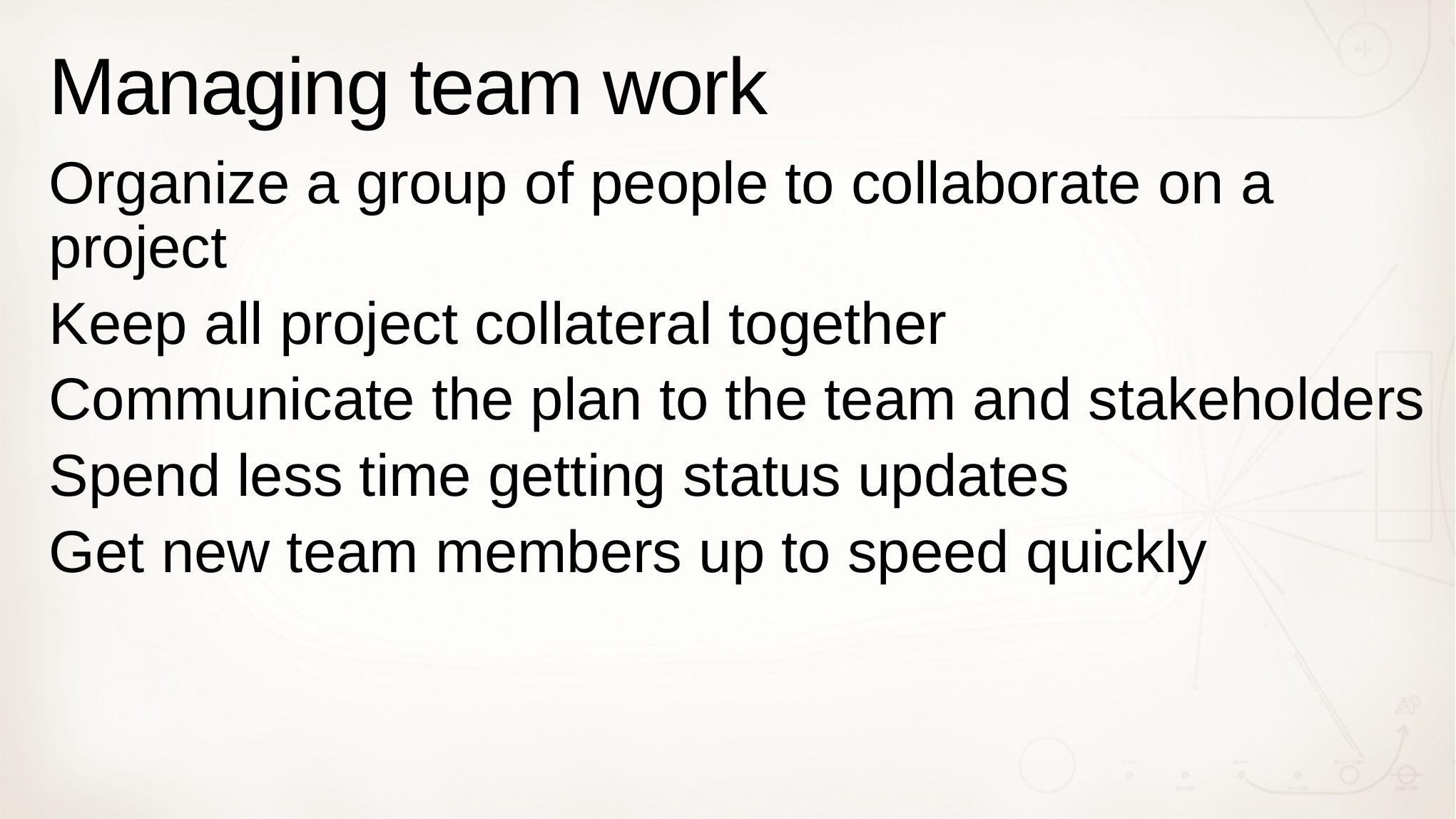

# Managing team work
Organize a group of people to collaborate on a project
Keep all project collateral together
Communicate the plan to the team and stakeholders
Spend less time getting status updates
Get new team members up to speed quickly